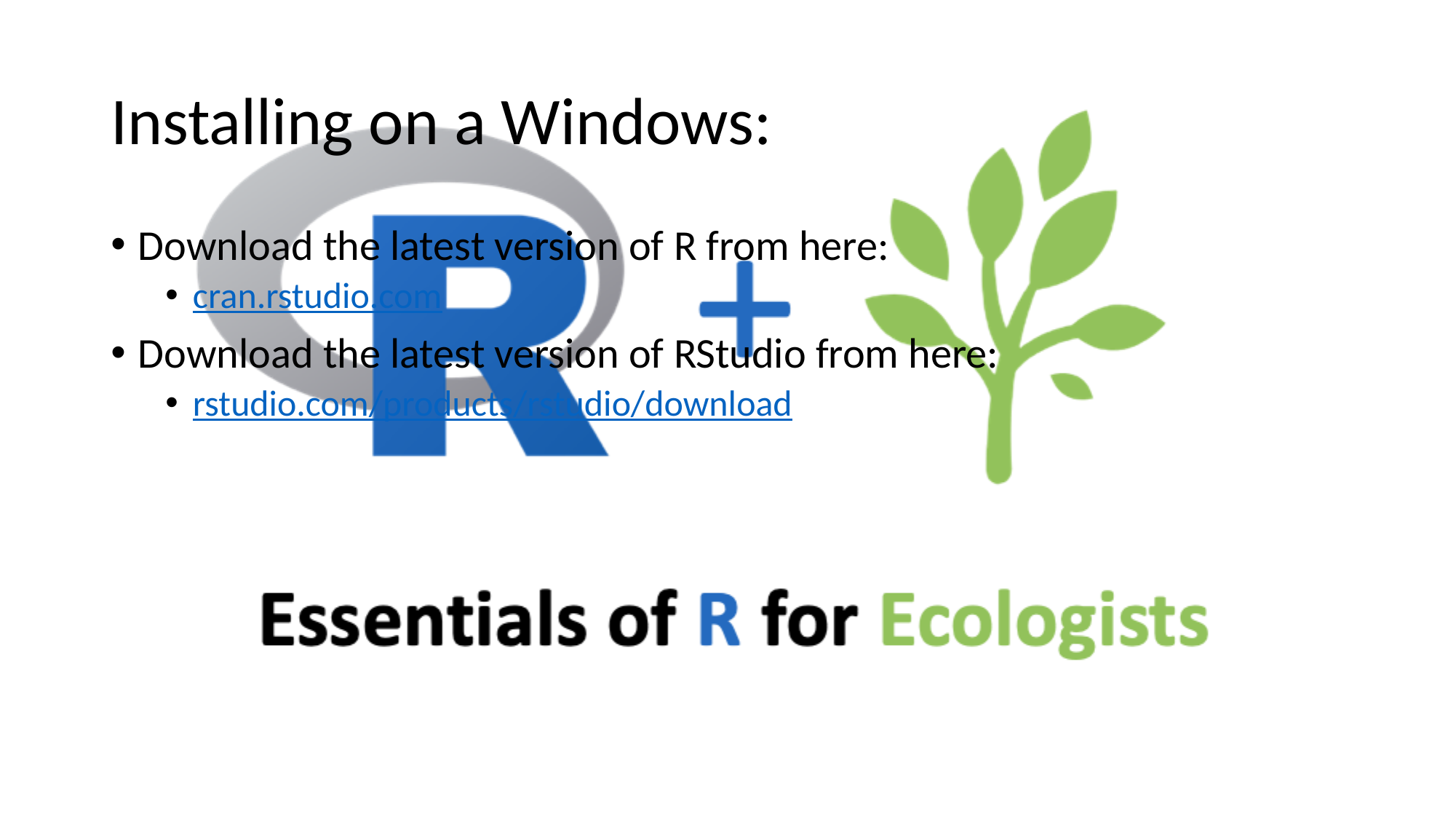

# Installing on a Windows:
Download the latest version of R from here:
cran.rstudio.com
Download the latest version of RStudio from here:
rstudio.com/products/rstudio/download